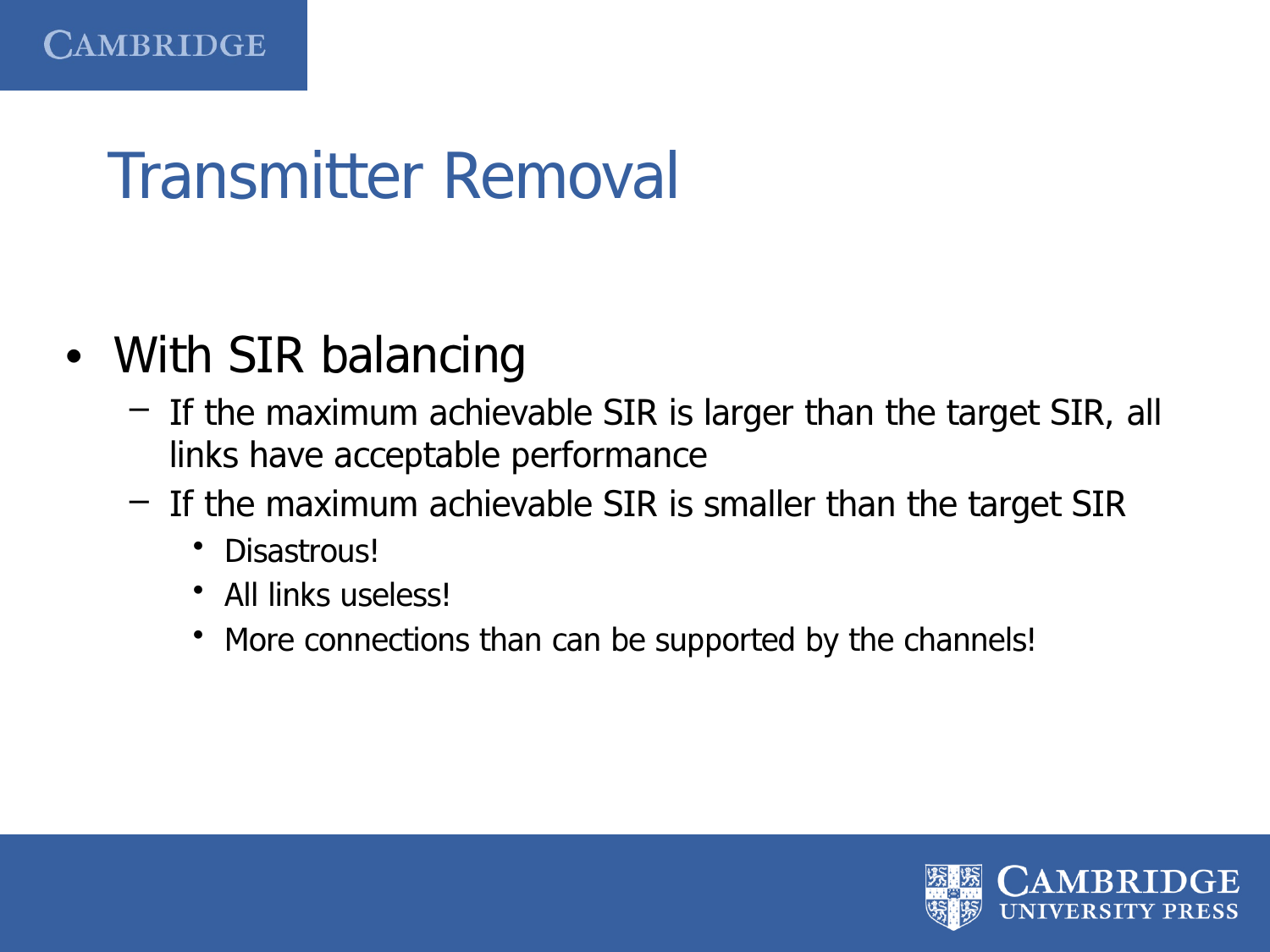

# Transmitter Removal
With SIR balancing
If the maximum achievable SIR is larger than the target SIR, all links have acceptable performance
If the maximum achievable SIR is smaller than the target SIR
Disastrous!
All links useless!
More connections than can be supported by the channels!